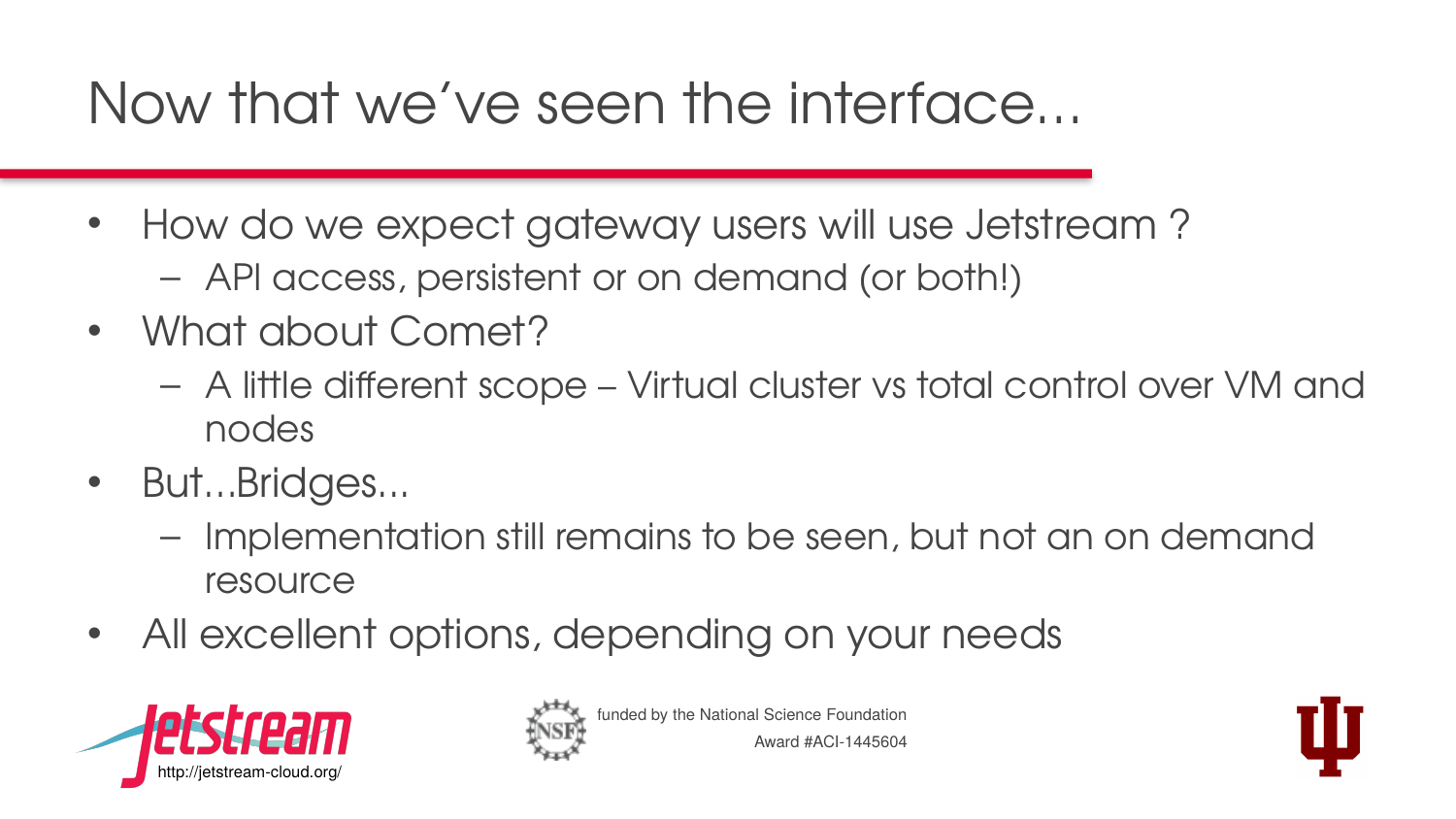

# Now that we’ve seen the interface…
How do we expect gateway users will use Jetstream ?
API access, persistent or on demand (or both!)
What about Comet?
A little different scope – Virtual cluster vs total control over VM and nodes
But…Bridges...
Implementation still remains to be seen, but not an on demand resource
All excellent options, depending on your needs